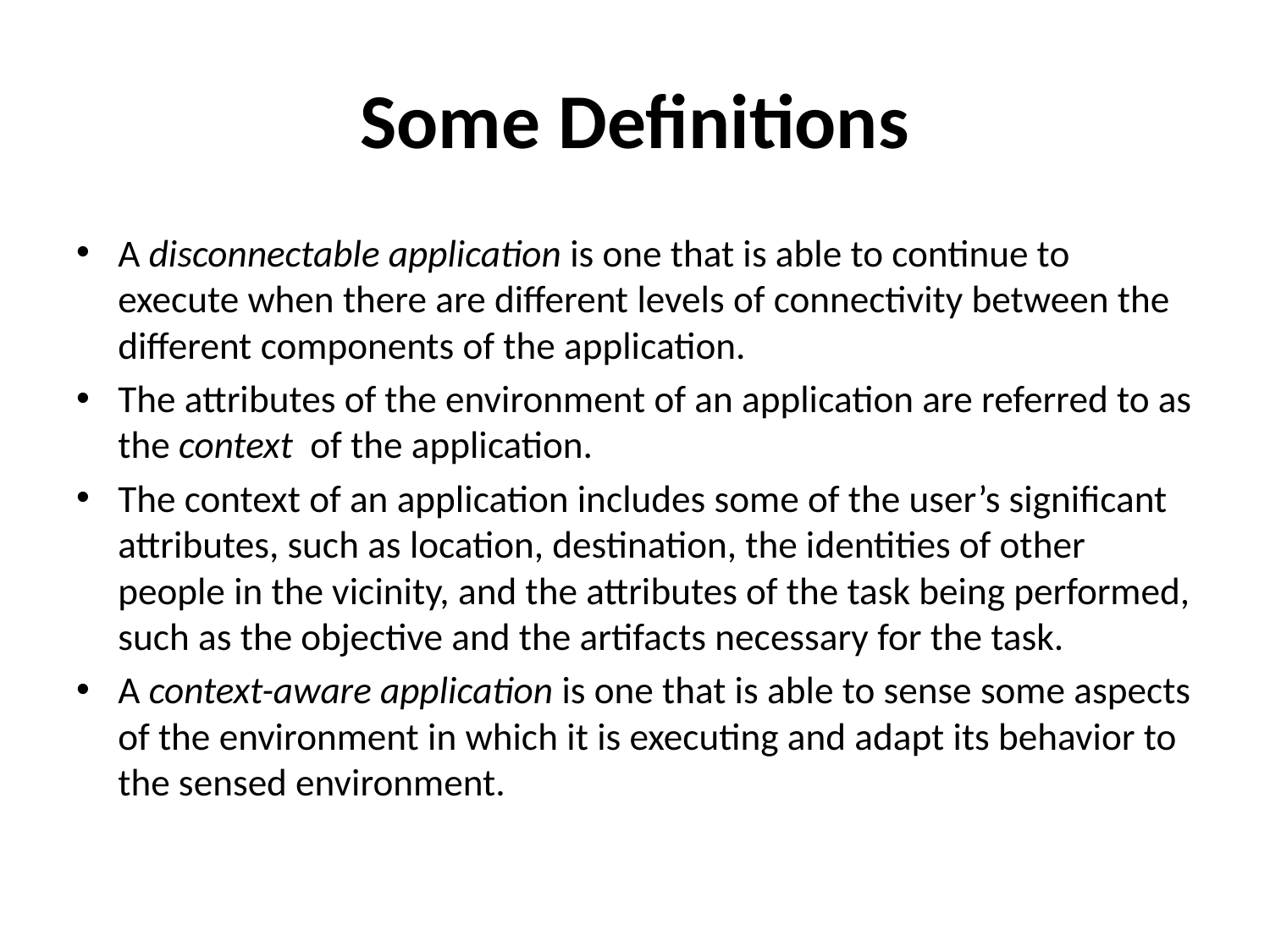

# Some Definitions
A disconnectable application is one that is able to continue to execute when there are different levels of connectivity between the different components of the application.
The attributes of the environment of an application are referred to as the context  of the application.
The context of an application includes some of the user’s significant attributes, such as location, destination, the identities of other people in the vicinity, and the attributes of the task being performed, such as the objective and the artifacts necessary for the task.
A context-aware application is one that is able to sense some aspects of the environment in which it is executing and adapt its behavior to the sensed environment.